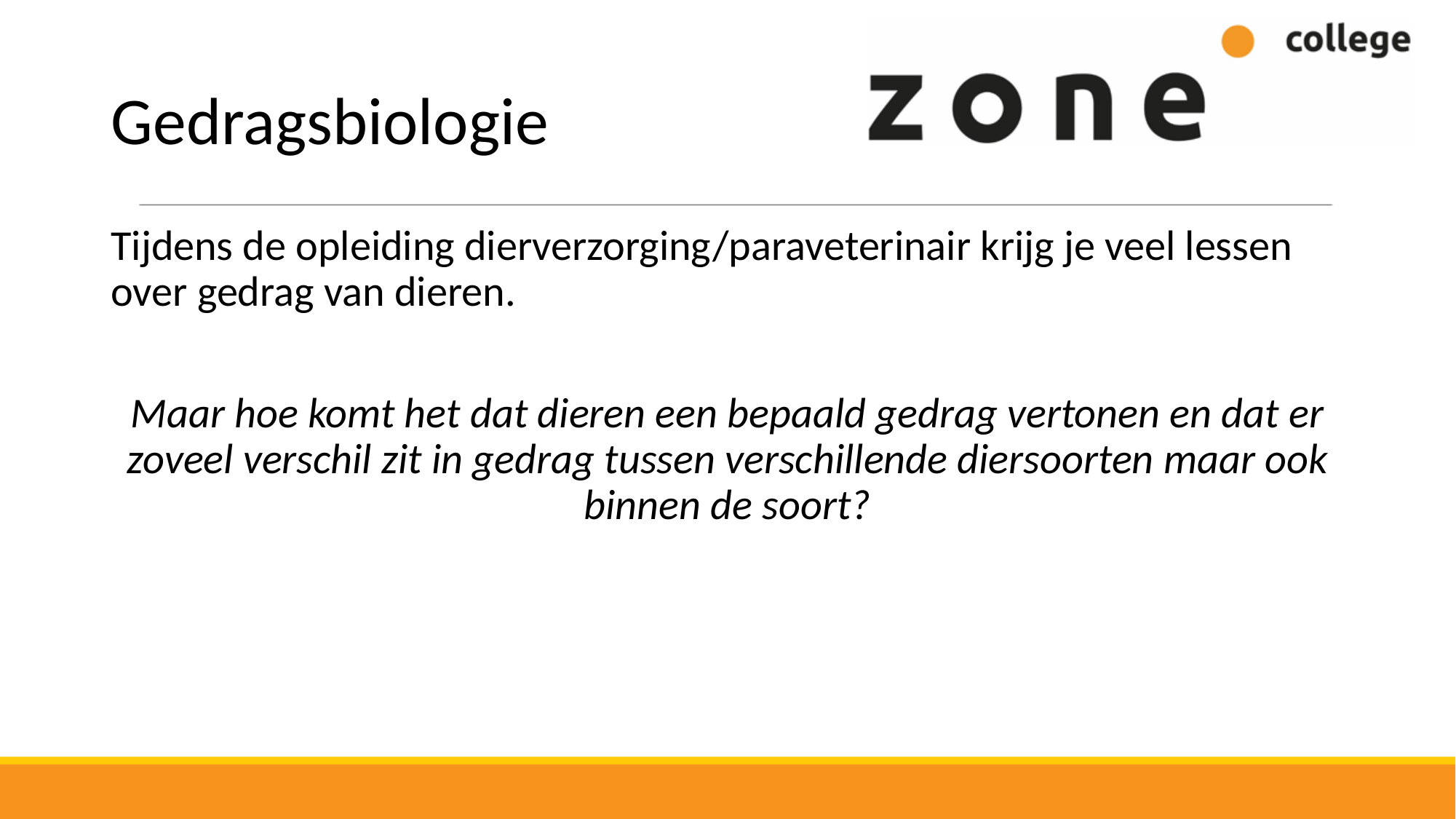

# Gedragsbiologie
Tijdens de opleiding dierverzorging/paraveterinair krijg je veel lessen over gedrag van dieren.

Maar hoe komt het dat dieren een bepaald gedrag vertonen en dat er zoveel verschil zit in gedrag tussen verschillende diersoorten maar ook binnen de soort?